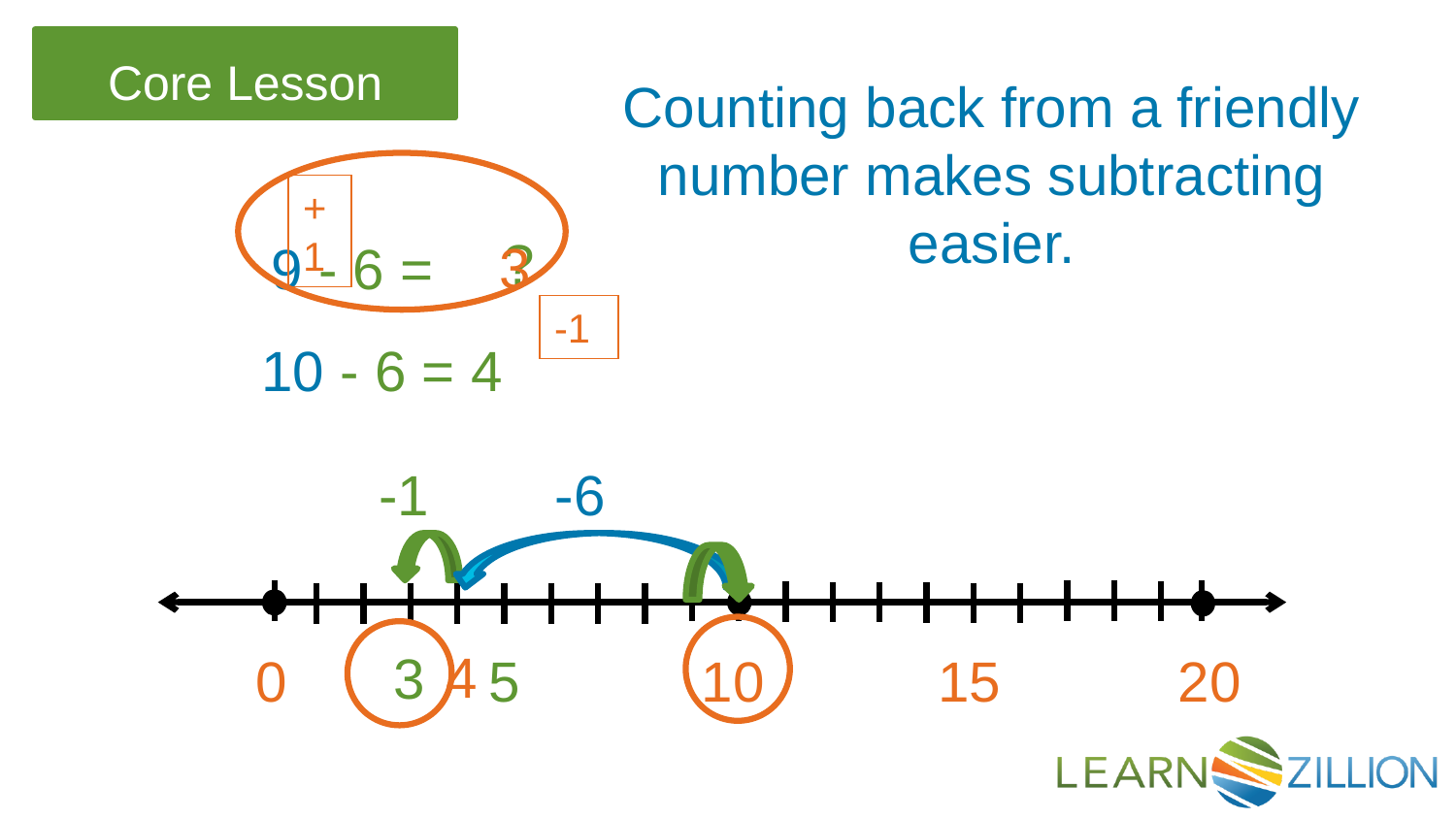

Counting back from a friendly number makes subtracting easier.

+1
?
3
9 - 6 =
-1
10 - 6 = 4
-1
-6

0
5
10
15
20

4
3